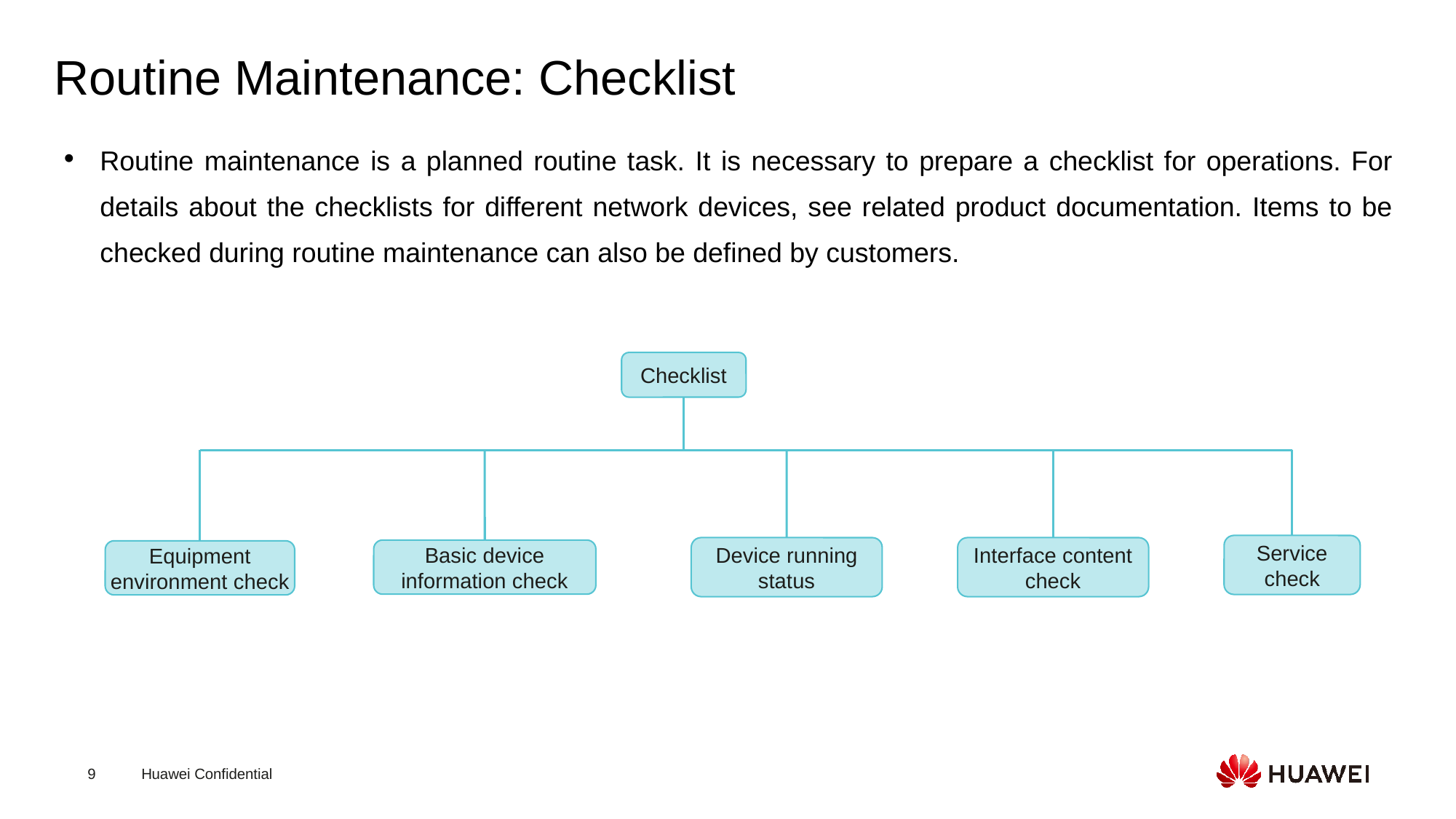

# Routine Maintenance: Checklist
Routine maintenance is a planned routine task. It is necessary to prepare a checklist for operations. For details about the checklists for different network devices, see related product documentation. Items to be checked during routine maintenance can also be defined by customers.

Checklist
Service check
Device running status
Interface content check
Basic device information check
Equipment environment check